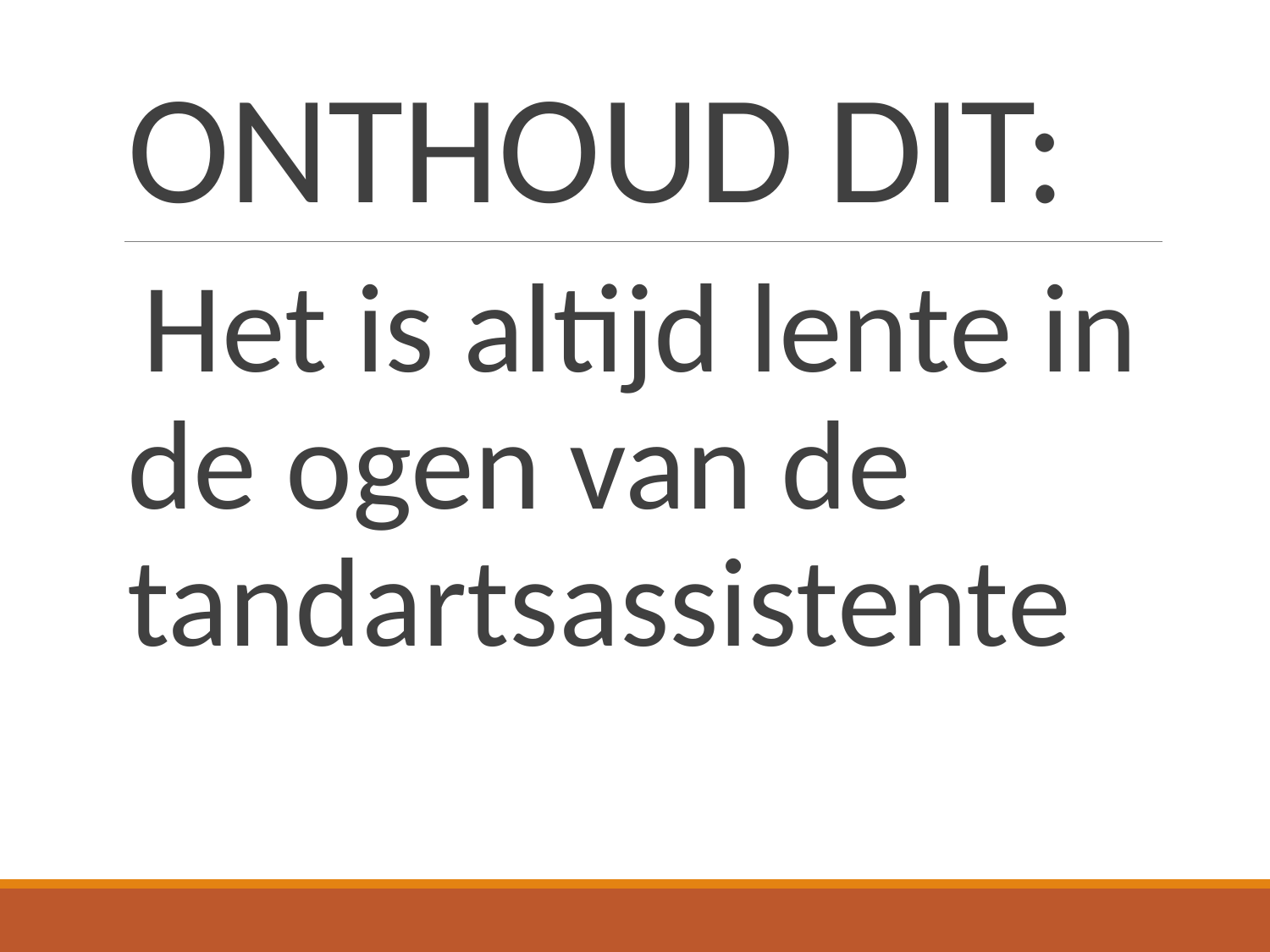

# ONTHOUD DIT:
Het is altijd lente in de ogen van de tandartsassistente